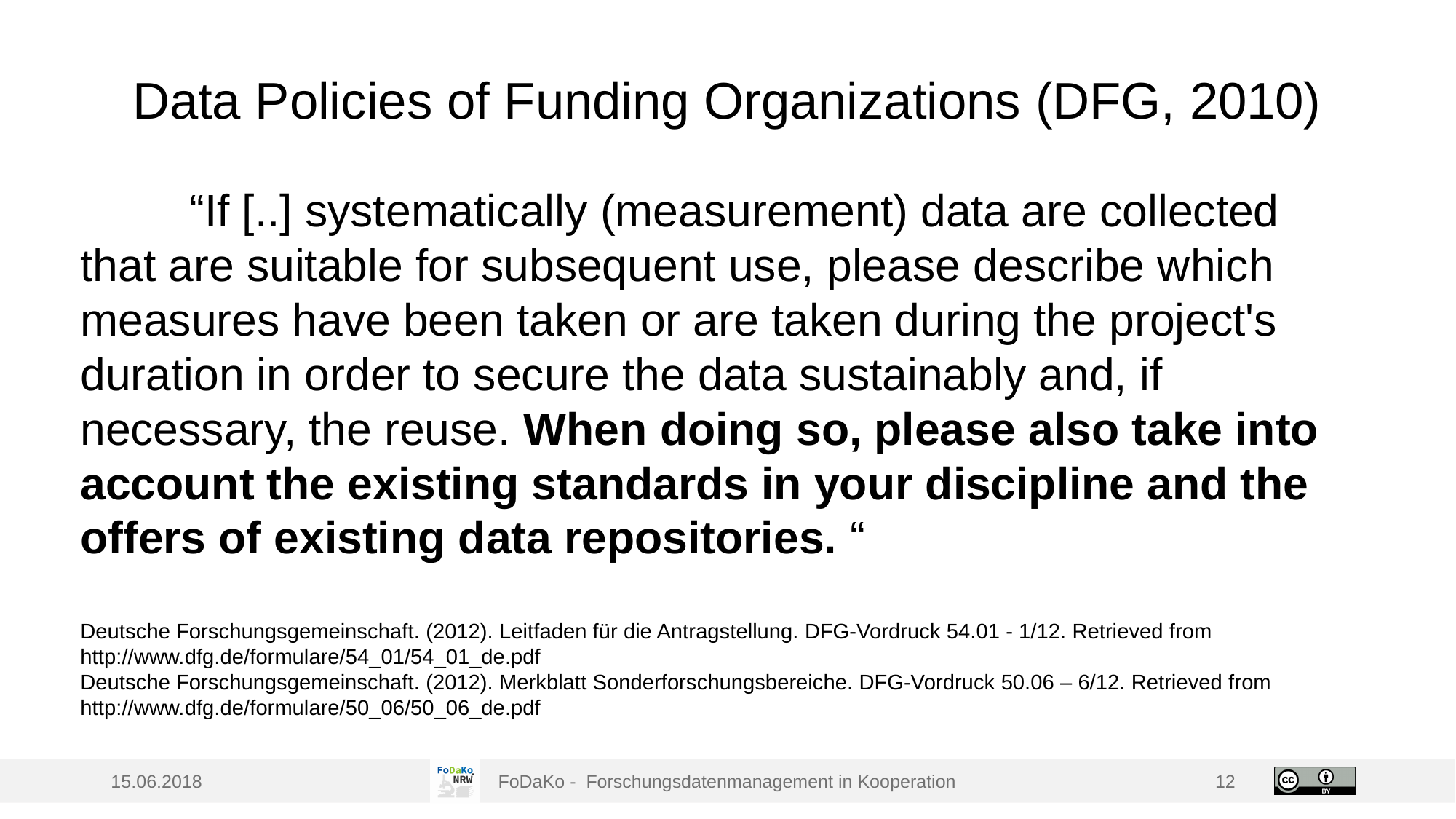

# Data Policies of Funding Organizations (DFG, 2010)
	“If [..] systematically (measurement) data are collected that are suitable for subsequent use, please describe which measures have been taken or are taken during the project's duration in order to secure the data sustainably and, if necessary, the reuse. When doing so, please also take into account the existing standards in your discipline and the offers of existing data repositories. “
Deutsche Forschungsgemeinschaft. (2012). Leitfaden für die Antragstellung. DFG-Vordruck 54.01 - 1/12. Retrieved from http://www.dfg.de/formulare/54_01/54_01_de.pdf
Deutsche Forschungsgemeinschaft. (2012). Merkblatt Sonderforschungsbereiche. DFG-Vordruck 50.06 – 6/12. Retrieved from http://www.dfg.de/formulare/50_06/50_06_de.pdf

15.06.2018
FoDaKo -  Forschungsdatenmanagement in Kooperation
12